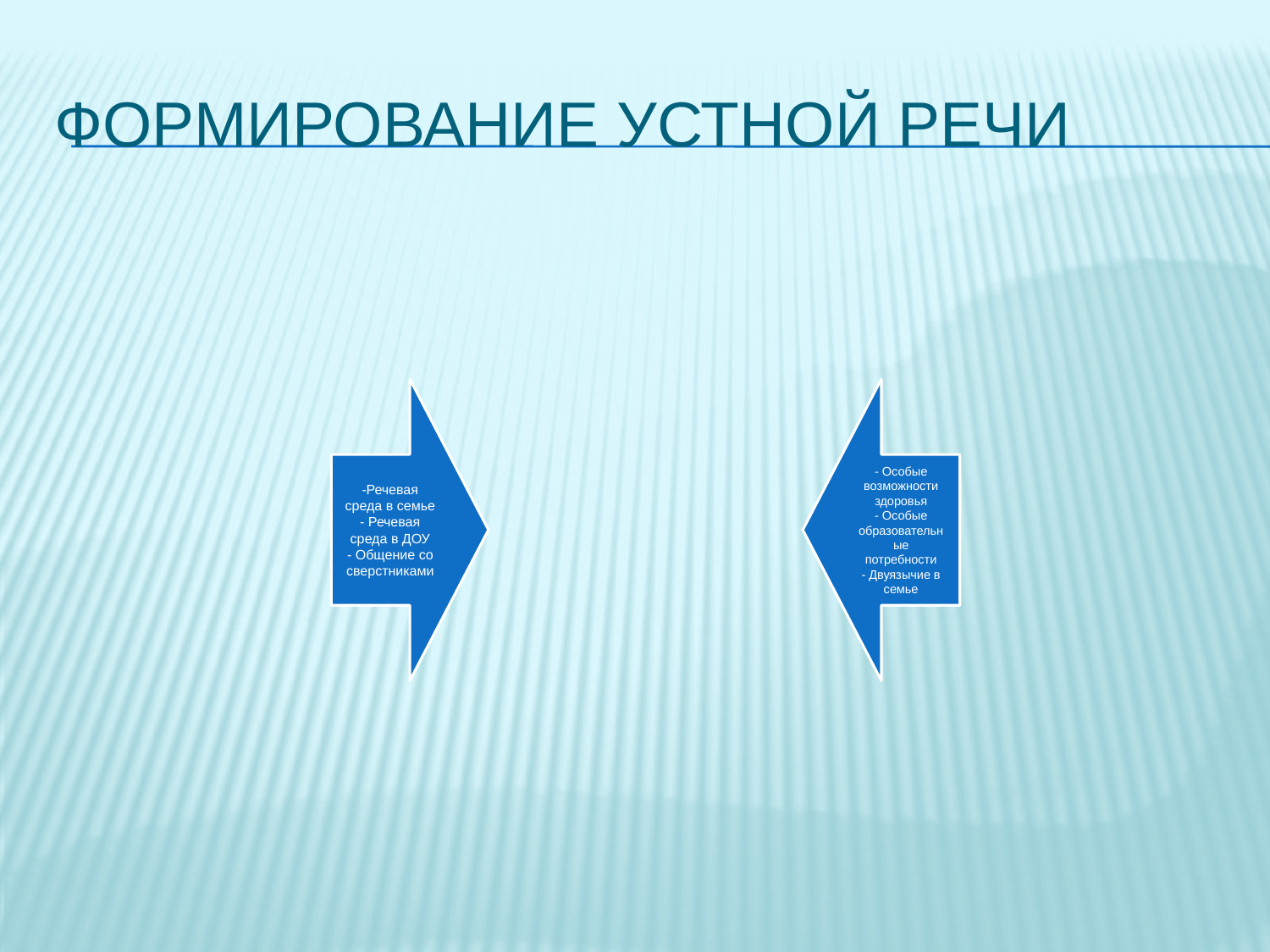

# Формирование устной речи
-Речевая среда в семье
- Речевая среда в ДОУ
- Общение со сверстниками
- Особые возможности здоровья
- Особые образовательные потребности
- Двуязычие в семье